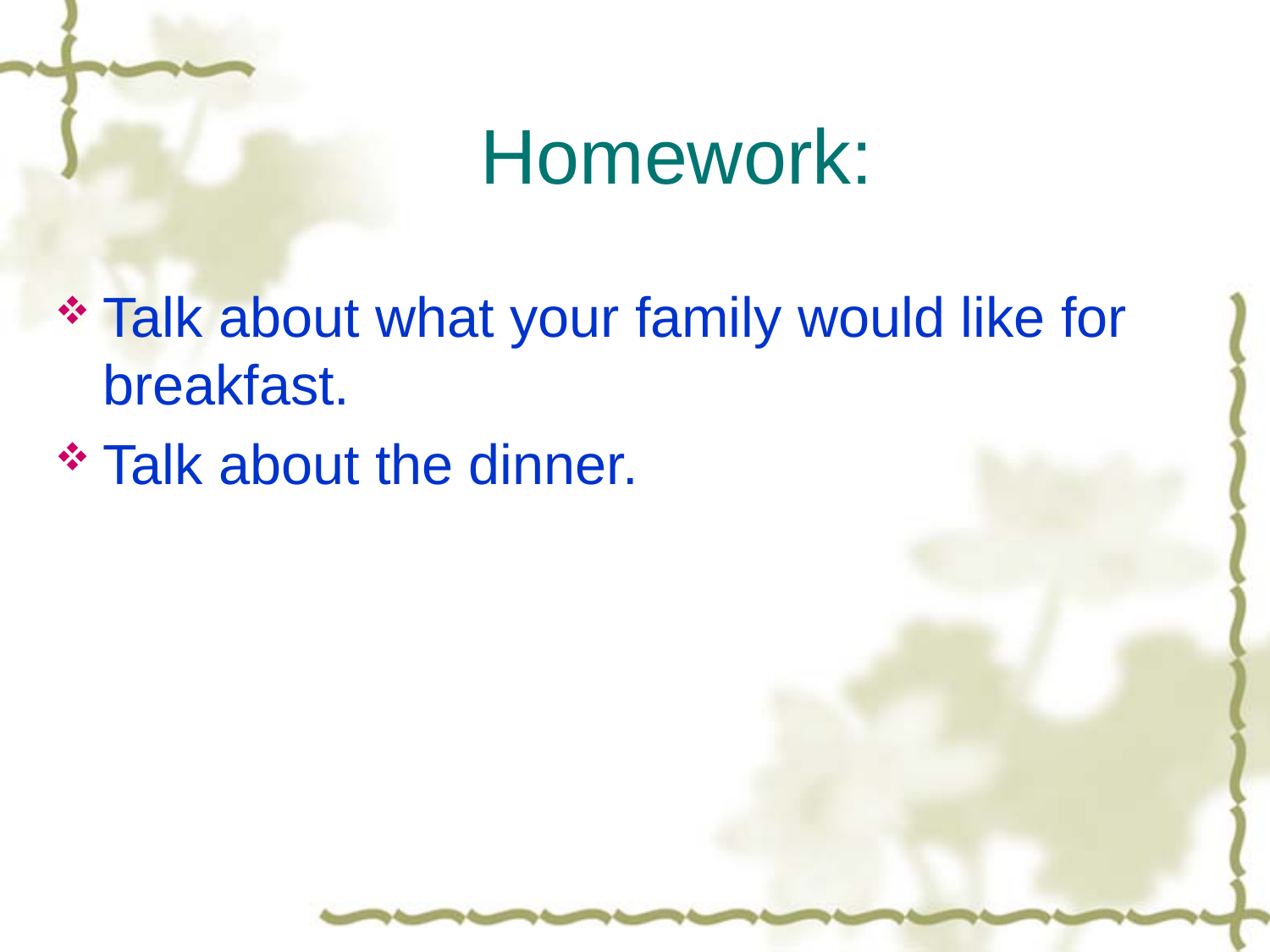

# Homework:
Talk about what your family would like for breakfast.
Talk about the dinner.